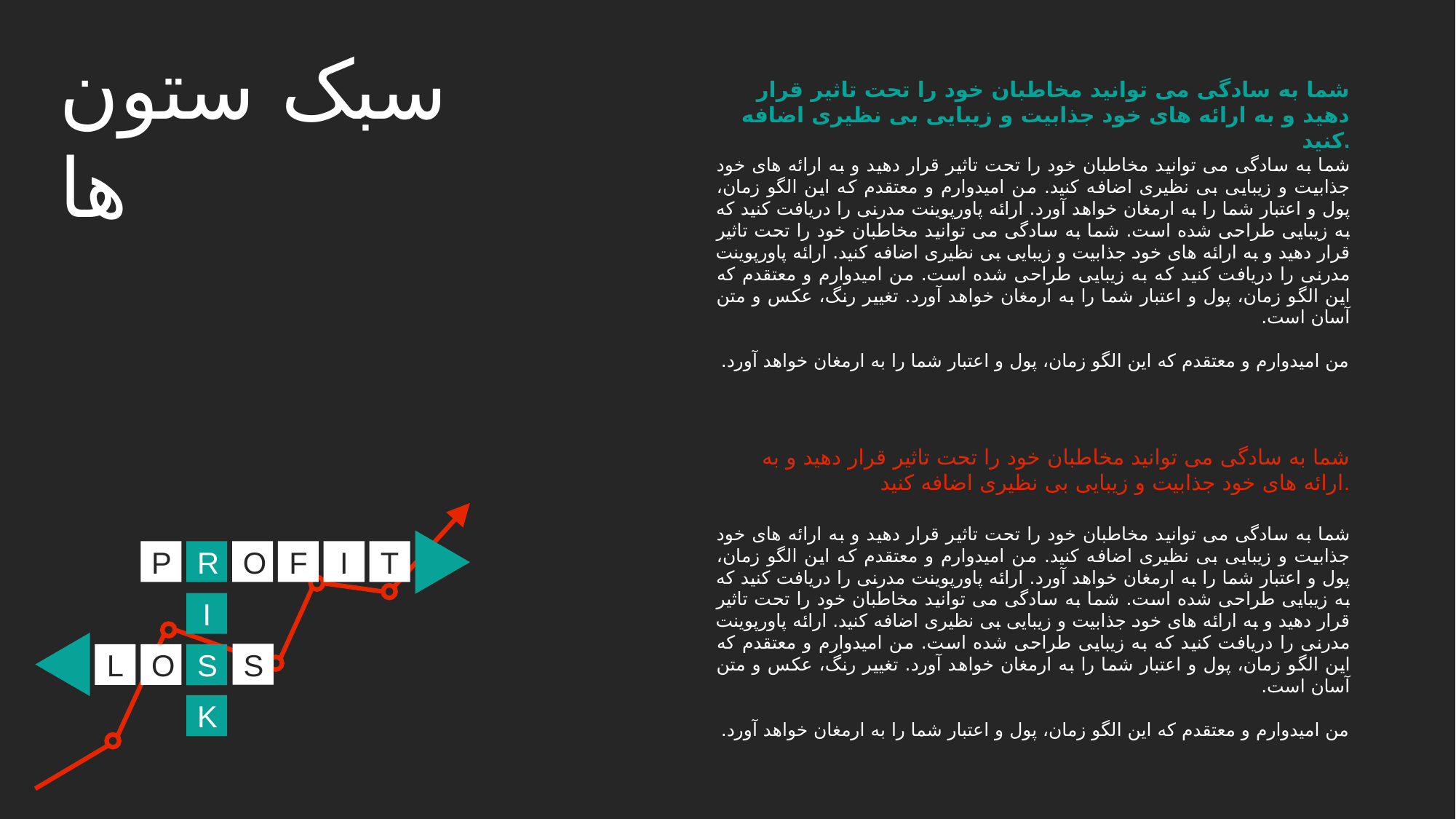

شما به سادگی می توانید مخاطبان خود را تحت تاثیر قرار دهید و به ارائه های خود جذابیت و زیبایی بی نظیری اضافه کنید.
سبک ستون ها
شما به سادگی می توانید مخاطبان خود را تحت تاثیر قرار دهید و به ارائه های خود جذابیت و زیبایی بی نظیری اضافه کنید. من امیدوارم و معتقدم که این الگو زمان، پول و اعتبار شما را به ارمغان خواهد آورد. ارائه پاورپوینت مدرنی را دریافت کنید که به زیبایی طراحی شده است. شما به سادگی می توانید مخاطبان خود را تحت تاثیر قرار دهید و به ارائه های خود جذابیت و زیبایی بی نظیری اضافه کنید. ارائه پاورپوینت مدرنی را دریافت کنید که به زیبایی طراحی شده است. من امیدوارم و معتقدم که این الگو زمان، پول و اعتبار شما را به ارمغان خواهد آورد. تغییر رنگ، عکس و متن آسان است.

من امیدوارم و معتقدم که این الگو زمان، پول و اعتبار شما را به ارمغان خواهد آورد.
شما به سادگی می توانید مخاطبان خود را تحت تاثیر قرار دهید و به ارائه های خود جذابیت و زیبایی بی نظیری اضافه کنید.

شما به سادگی می توانید مخاطبان خود را تحت تاثیر قرار دهید و به ارائه های خود جذابیت و زیبایی بی نظیری اضافه کنید. من امیدوارم و معتقدم که این الگو زمان، پول و اعتبار شما را به ارمغان خواهد آورد. ارائه پاورپوینت مدرنی را دریافت کنید که به زیبایی طراحی شده است. شما به سادگی می توانید مخاطبان خود را تحت تاثیر قرار دهید و به ارائه های خود جذابیت و زیبایی بی نظیری اضافه کنید. ارائه پاورپوینت مدرنی را دریافت کنید که به زیبایی طراحی شده است. من امیدوارم و معتقدم که این الگو زمان، پول و اعتبار شما را به ارمغان خواهد آورد. تغییر رنگ، عکس و متن آسان است.

من امیدوارم و معتقدم که این الگو زمان، پول و اعتبار شما را به ارمغان خواهد آورد.

P
R
O
F
I
T
I

S
L
O
S
K